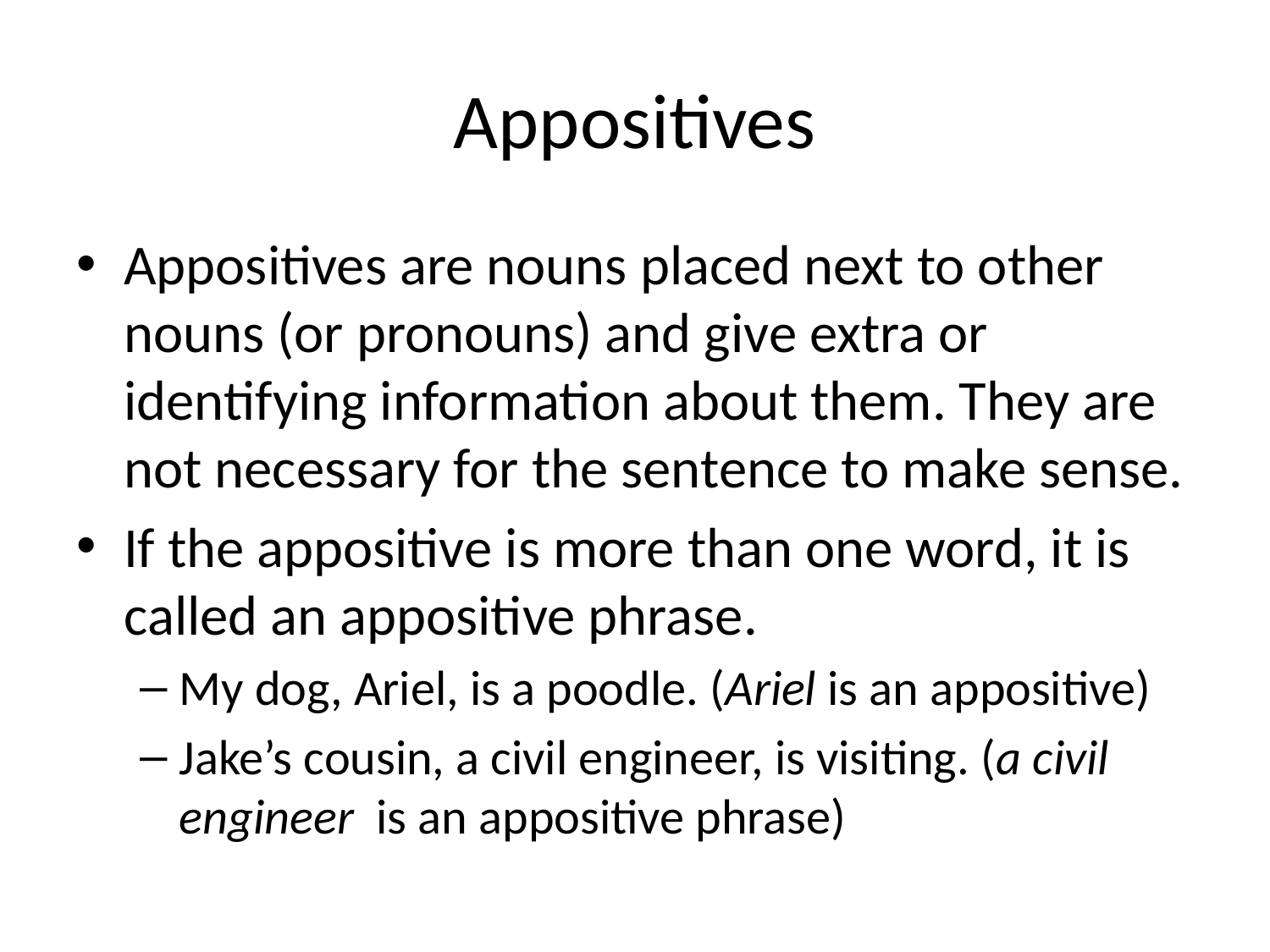

# Appositives
Appositives are nouns placed next to other nouns (or pronouns) and give extra or identifying information about them. They are not necessary for the sentence to make sense.
If the appositive is more than one word, it is called an appositive phrase.
My dog, Ariel, is a poodle. (Ariel is an appositive)
Jake’s cousin, a civil engineer, is visiting. (a civil engineer  is an appositive phrase)